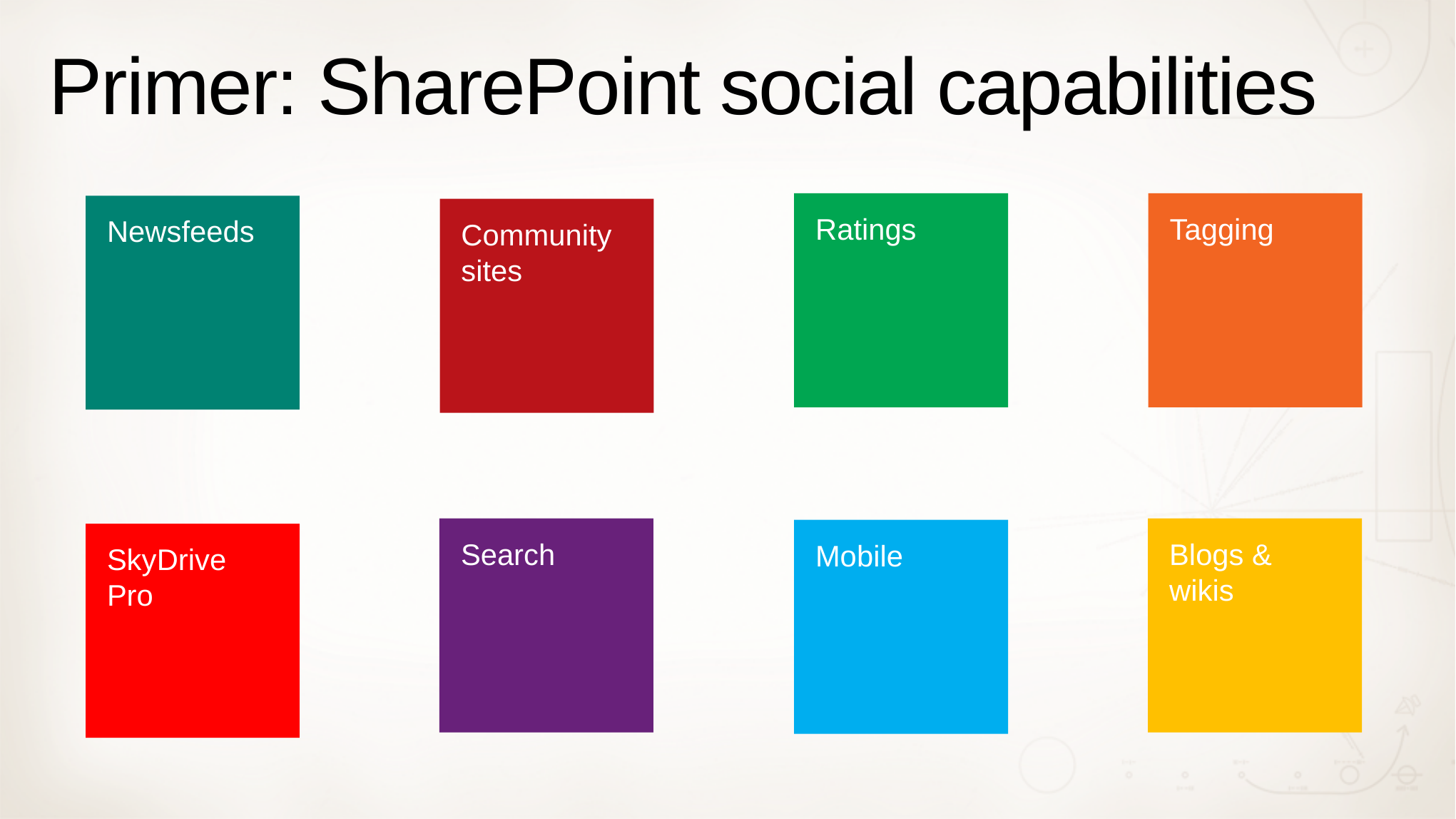

# Primer: SharePoint social capabilities
Ratings
Tagging
Newsfeeds
Community sites
Search
Blogs & wikis
Mobile
SkyDrive Pro